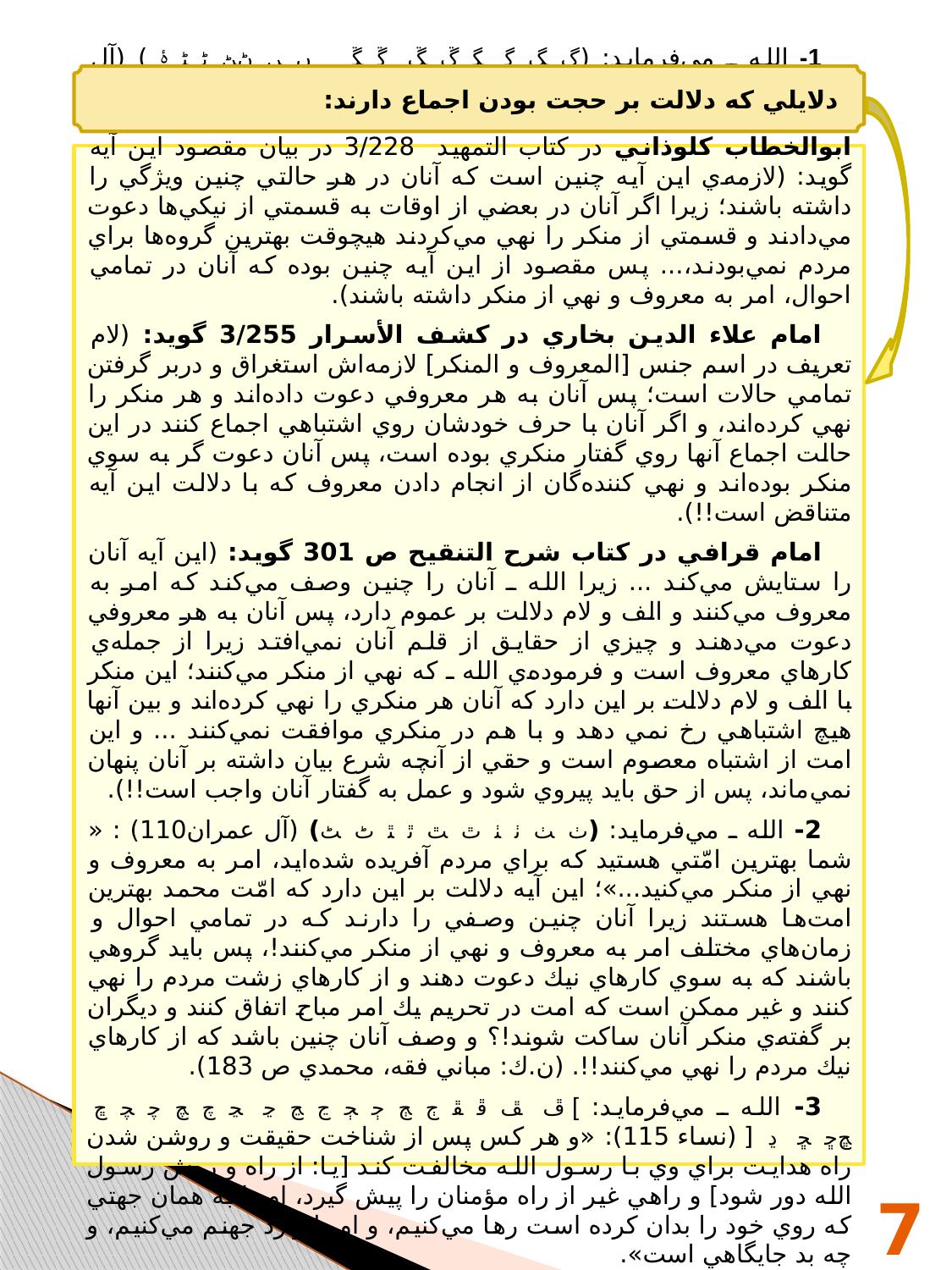

دلايلي كه دلالت بر حجت بودن اجماع دارند:

1- الله ـ مي‌فرمايد: (ﮖ  ﮗ  ﮘ   ﮙ  ﮚ  ﮛ   ﮜ  ﮝ      ﮞ  ﮟ  ﮠﮡ  ﮢ  ﮣ  ﮤ ) (آل عمران 104) : « بايد از ميان شما گروهي باشند كه دعوت به نيكي كنند و امر به معروف ونهي از منكر نمايند و آنان خود رستگارانند »؛ امام ابوالخطاب كلوذاني در كتاب التمهيد  3/228 در بيان مقصود اين آيه گويد: (لازمه‌ي اين آيه چنين است كه آنان در هر حالتي چنين ويژگي را داشته باشند؛ زيرا اگر آنان در بعضي از اوقات به قسمتي از نيكي‌ها دعوت مي‌دادند و قسمتي از منكر را نهي مي‌كردند هيچوقت بهترين گروه‌ها براي مردم نمي‌بودند،... پس مقصود از اين آيه چنين بوده كه آنان در تمامي احوال، امر به معروف و نهي از منكر داشته باشند).
امام علاء الدين بخاري در كشف الأسرار 3/255 گويد: (لام تعريف در اسم جنس [المعروف و المنكر] لازمه‌اش استغراق و دربر گرفتن تمامي حالات است؛ پس آنان به هر معروفي دعوت داده‌اند و هر منكر را نهي كرده‌اند، و اگر آنان با حرف خودشان روي اشتباهي اجماع كنند در اين حالت اجماع آنها روي گفتار منكري بوده است، پس آنان دعوت گر به سوي منكر بوده‌اند و نهي كننده‌گان از انجام دادن معروف كه با دلالت اين آيه متناقض است!!).
امام قرافي در كتاب شرح التنقيح ص 301 گويد: (اين آيه آنان را ستايش‌ مي‌كند ... زيرا الله ـ آنان را چنين وصف مي‌كند كه امر به معروف مي‌كنند و الف و لام دلالت بر عموم دارد، پس آنان به هر معروفي دعوت مي‌دهند و چيزي از حقايق از قلم آنان نمي‌افتد زيرا از جمله‌ي كارهاي معروف است و فرموده‌ي الله ـ كه نهي از منكر مي‌كنند؛ اين منكر با الف و لام دلالت بر اين دارد كه آنان هر منكري را نهي كرده‌اند و بين آنها هيچ اشتباهي رخ نمي دهد و با هم در منكري موافقت نمي‌كنند ... و اين امت از اشتباه معصوم است و حقي از آنچه شرع بيان داشته بر آنان پنهان نمي‌ماند، پس از حق بايد پيروي شود و عمل به گفتار آنان واجب است!!).
2- الله ـ مي‌فرمايد: (ﭞ  ﭟ  ﭠ  ﭡ  ﭢ  ﭣ  ﭤ  ﭥ  ﭦ  ﭧ) (آل عمران110) : « شما بهترين امّتي هستيد كه براي مردم آفريده شده‌ايد، امر به معروف و نهي از منكر مي‌كنيد...»؛ اين آيه دلالت بر اين دارد كه امّت محمد بهترين امت‌ها هستند زيرا آنان چنين وصفي را دارند كه در تمامي احوال و زمان‌هاي مختلف امر به معروف و نهي از منكر مي‌كنند!، پس بايد گروهي باشند كه به سوي كارهاي نيك دعوت دهند و از كارهاي زشت مردم را نهي كنند و غير ممكن است كه امت در تحريم يك امر مباح اتفاق كنند و ديگران بر گفته‌ي منكر آنان ساكت شوند!؟ و وصف آنان چنين باشد كه از كارهاي نيك مردم را نهي مي‌كنند!!. (ن.ك: مباني فقه، محمدي ص 183).
3- الله ـ مي‌فرمايد: ] ﭮ   ﭯ  ﭰ  ﭱ  ﭲ  ﭳ  ﭴ  ﭵ  ﭶ  ﭷ  ﭸ   ﭹ  ﭺ  ﭻ  ﭼ  ﭽ  ﭾ  ﭿﮀ  ﮁ   ﮂ  [ (نساء 115): «و هر كس پس از شناخت حقيقت و روشن شدن راه هدايت براي وي با رسول الله مخالفت كند [يا: از راه و روش رسول الله دور شود] و راهي غير از راه مؤمنان را پيش گيرد، او را به همان جهتي كه روي خود را بدان كرده است رها مي‌كنيم، و او را وارد جهنم مي‌كنيم، و چه بد جايگاهي است».
76